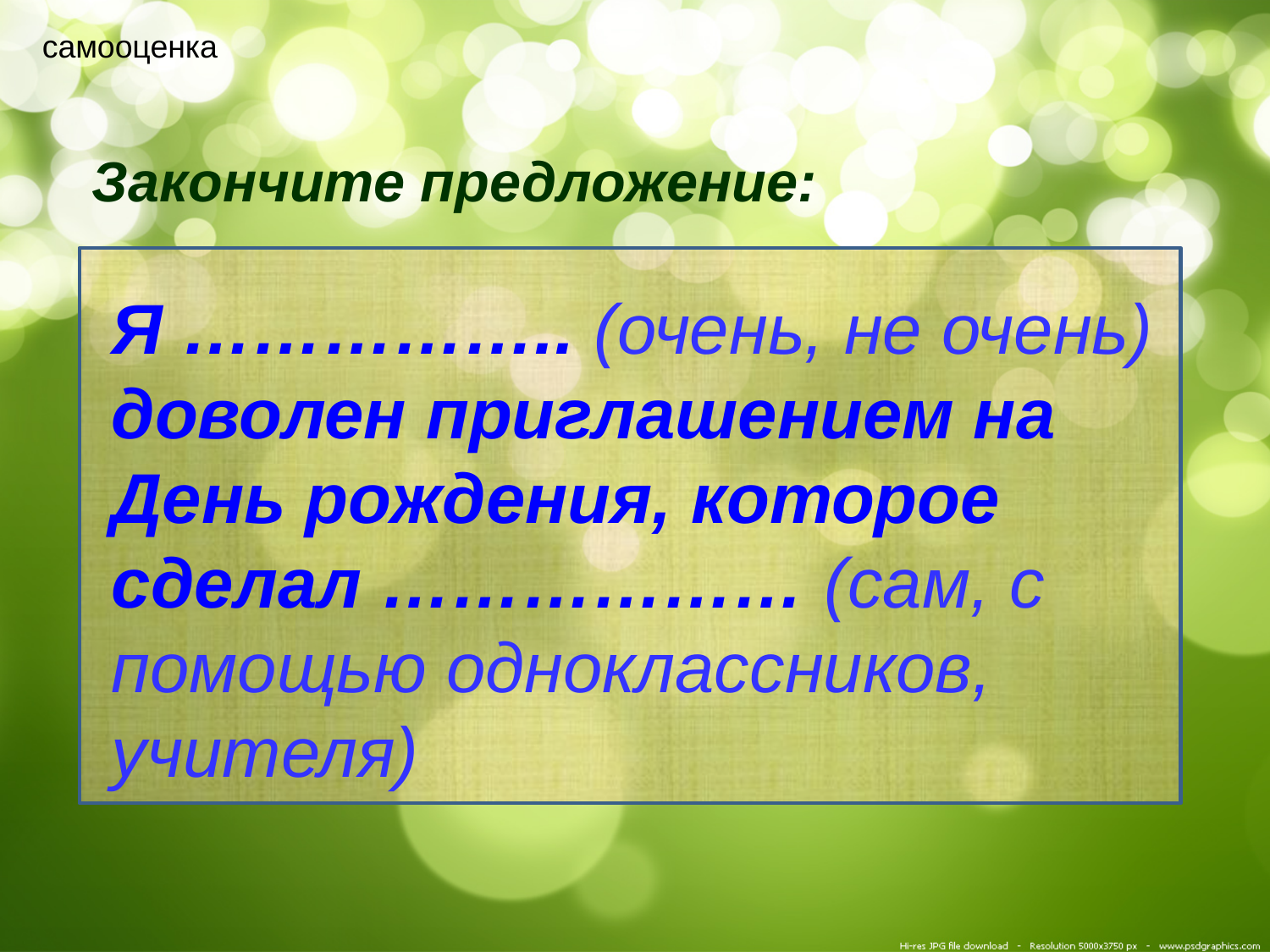

самооценка
Закончите предложение:

Я …………….. (очень, не очень) доволен приглашением на День рождения, которое сделал ……………… (сам, с помощью одноклассников, учителя)